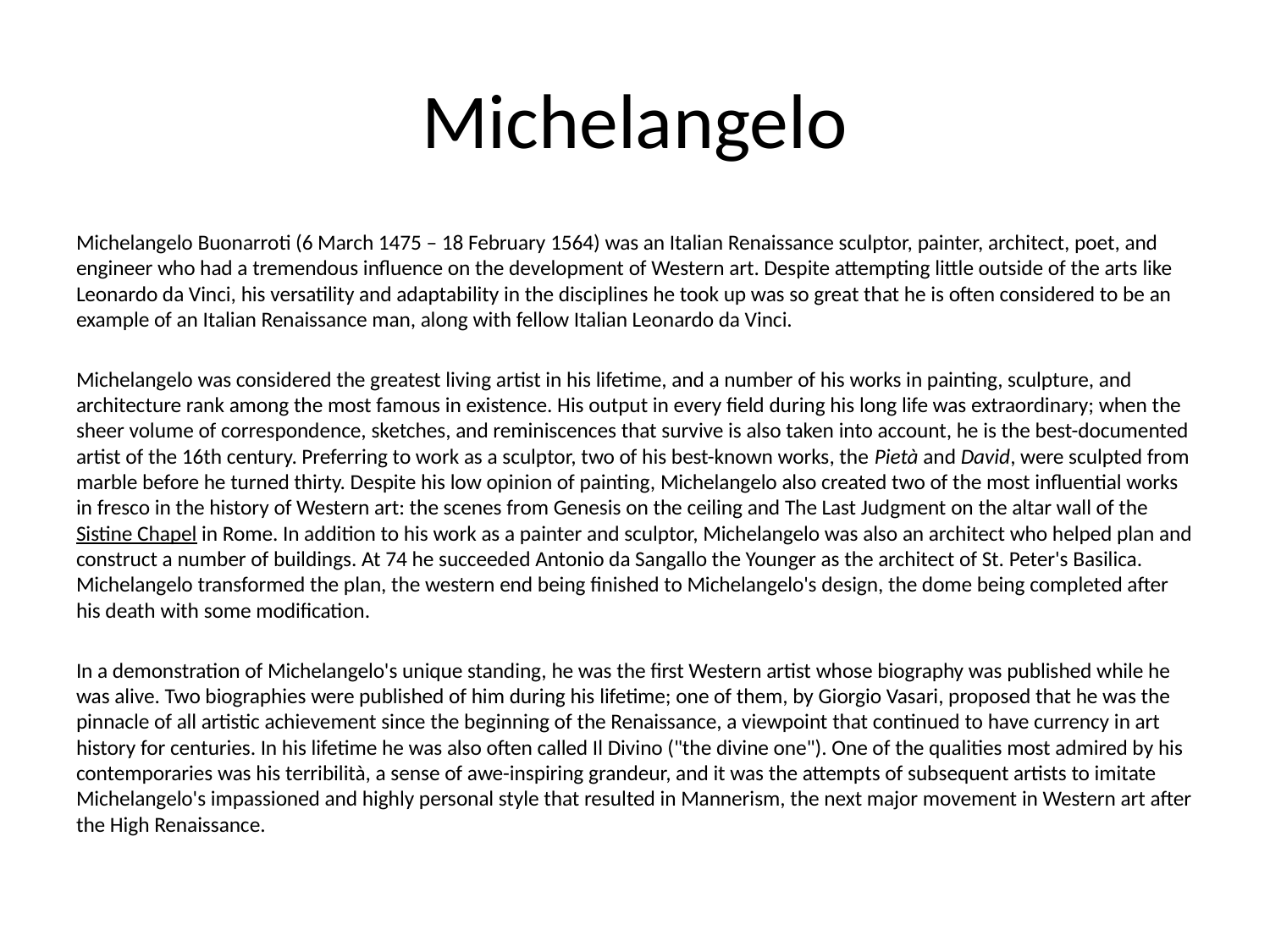

# Michelangelo
Michelangelo Buonarroti (6 March 1475 – 18 February 1564) was an Italian Renaissance sculptor, painter, architect, poet, and engineer who had a tremendous influence on the development of Western art. Despite attempting little outside of the arts like Leonardo da Vinci, his versatility and adaptability in the disciplines he took up was so great that he is often considered to be an example of an Italian Renaissance man, along with fellow Italian Leonardo da Vinci.

Michelangelo was considered the greatest living artist in his lifetime, and a number of his works in painting, sculpture, and architecture rank among the most famous in existence. His output in every field during his long life was extraordinary; when the sheer volume of correspondence, sketches, and reminiscences that survive is also taken into account, he is the best-documented artist of the 16th century. Preferring to work as a sculptor, two of his best-known works, the Pietà and David, were sculpted from marble before he turned thirty. Despite his low opinion of painting, Michelangelo also created two of the most influential works in fresco in the history of Western art: the scenes from Genesis on the ceiling and The Last Judgment on the altar wall of the Sistine Chapel in Rome. In addition to his work as a painter and sculptor, Michelangelo was also an architect who helped plan and construct a number of buildings. At 74 he succeeded Antonio da Sangallo the Younger as the architect of St. Peter's Basilica. Michelangelo transformed the plan, the western end being finished to Michelangelo's design, the dome being completed after his death with some modification.

In a demonstration of Michelangelo's unique standing, he was the first Western artist whose biography was published while he was alive. Two biographies were published of him during his lifetime; one of them, by Giorgio Vasari, proposed that he was the pinnacle of all artistic achievement since the beginning of the Renaissance, a viewpoint that continued to have currency in art history for centuries. In his lifetime he was also often called Il Divino ("the divine one"). One of the qualities most admired by his contemporaries was his terribilità, a sense of awe-inspiring grandeur, and it was the attempts of subsequent artists to imitate Michelangelo's impassioned and highly personal style that resulted in Mannerism, the next major movement in Western art after the High Renaissance.